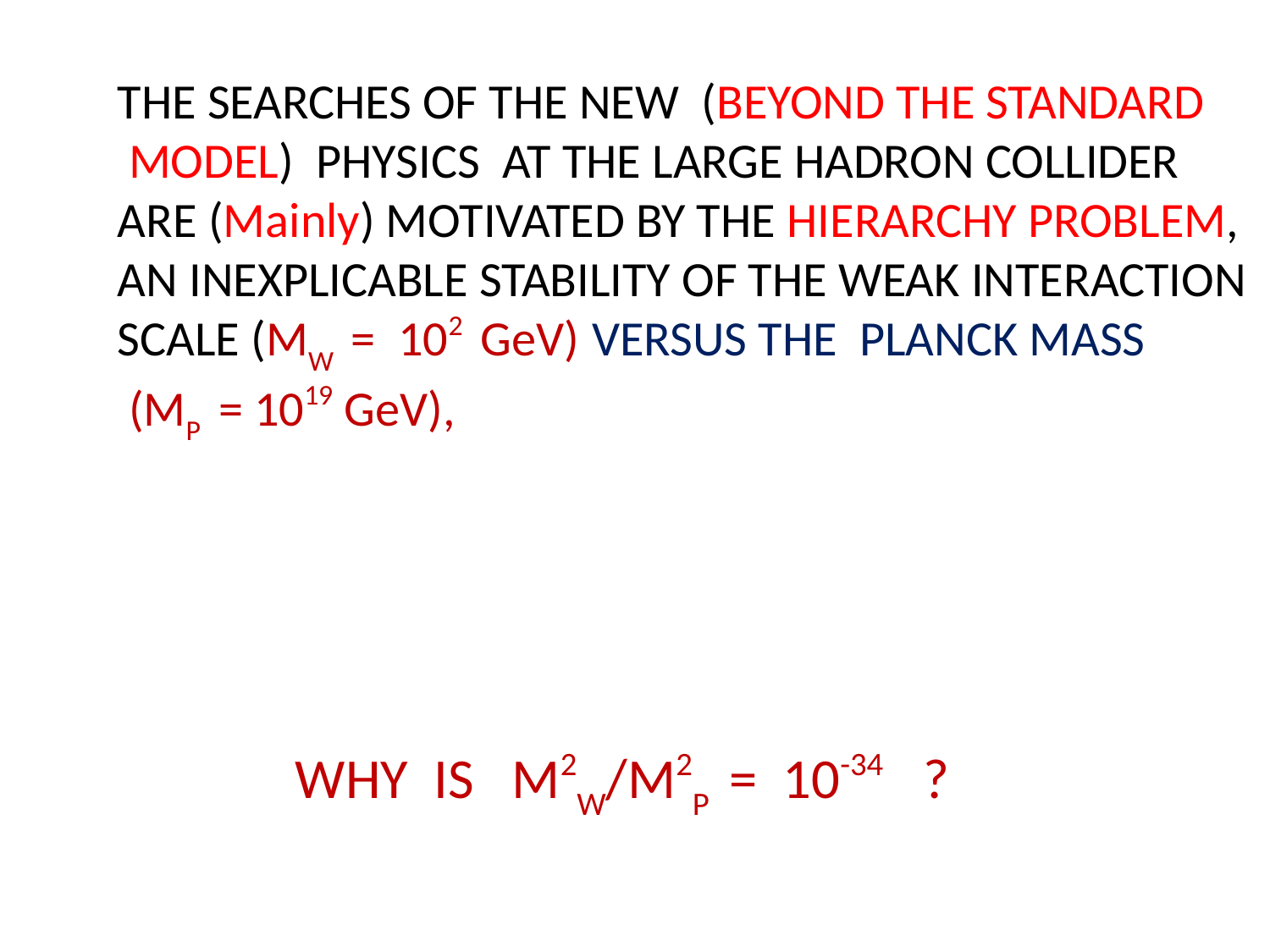

THE SEARCHES OF THE NEW  (BEYOND THE STANDARD
 MODEL)  PHYSICS  AT THE LARGE HADRON COLLIDER
ARE (Mainly) MOTIVATED BY THE HIERARCHY PROBLEM,
AN INEXPLICABLE STABILITY OF THE WEAK INTERACTION
SCALE (MW  =  102  GeV)  VERSUS THE  PLANCK MASS
 (MP  = 1019 GeV),

              WHY  IS   M2W/M2P  =  10-34    ?